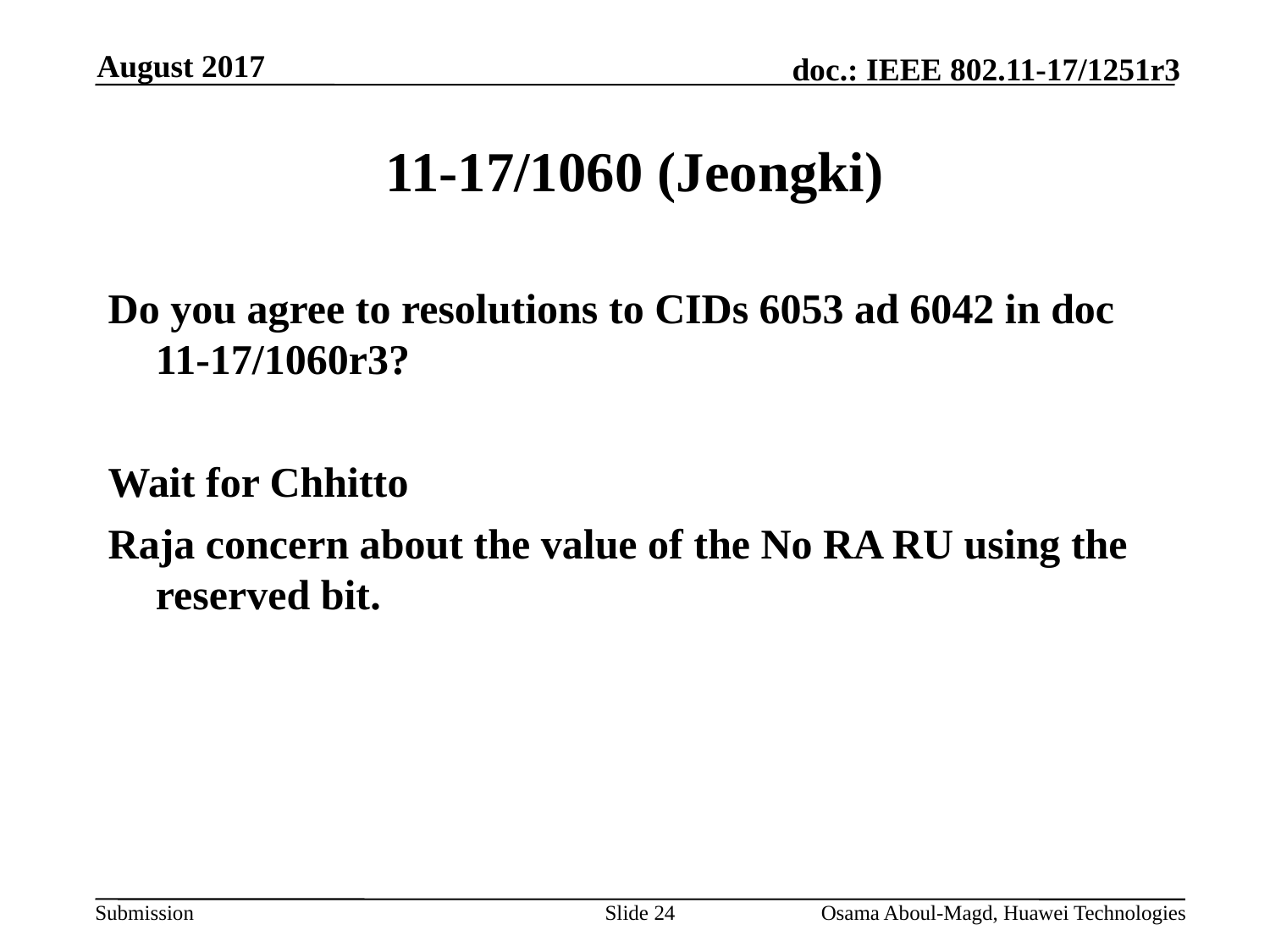

August 2017
# 11-17/1060 (Jeongki)
Do you agree to resolutions to CIDs 6053 ad 6042 in doc 11-17/1060r3?

Wait for Chhitto
Raja concern about the value of the No RA RU using the reserved bit.
Slide 24
Osama Aboul-Magd, Huawei Technologies